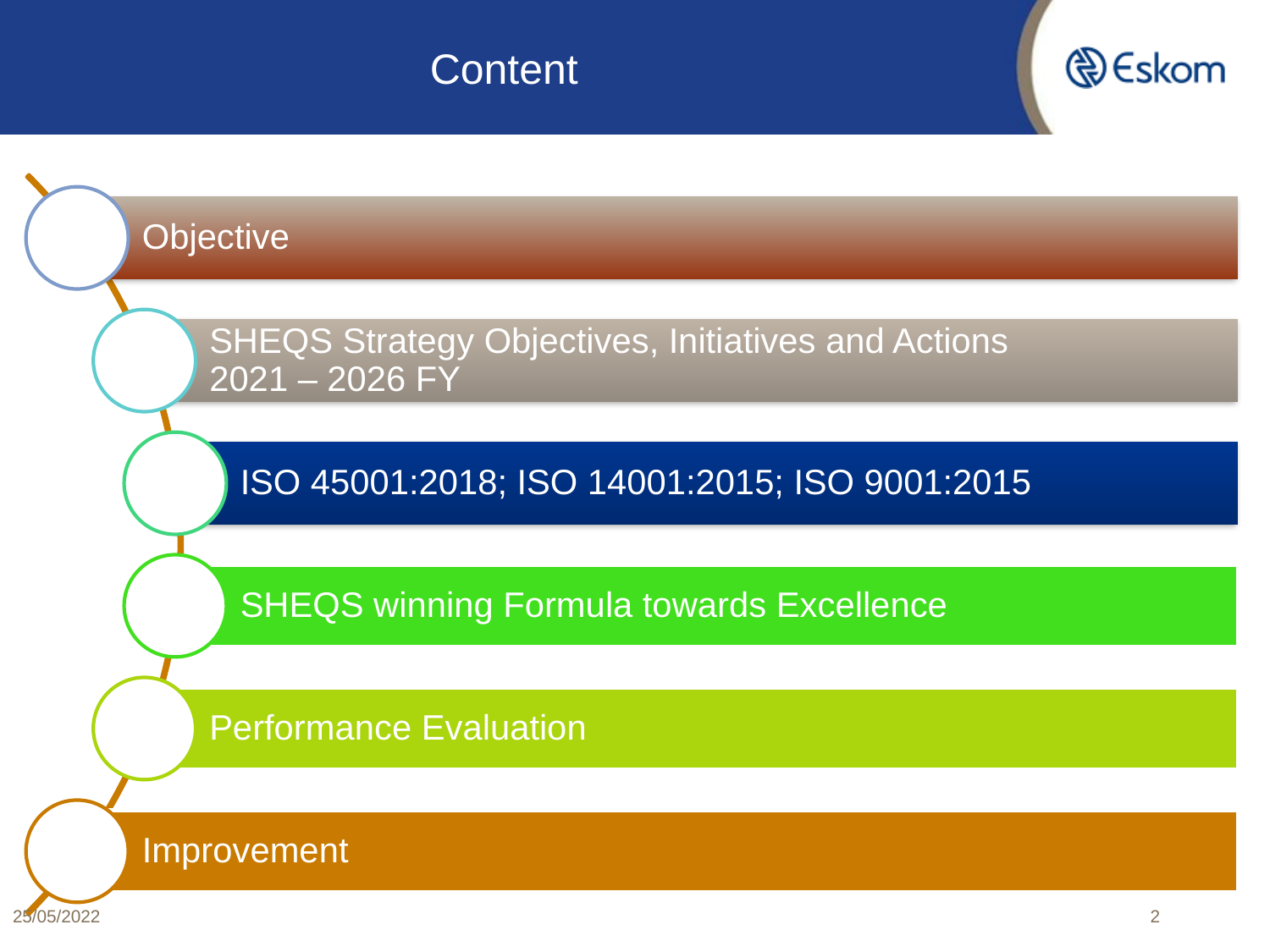

# Content
Objective
SHEQS Strategy Objectives, Initiatives and Actions
2021 – 2026 FY
ISO 45001:2018; ISO 14001:2015; ISO 9001:2015
SHEQS winning Formula towards Excellence
Performance Evaluation
Improvement
25/05/2022
2